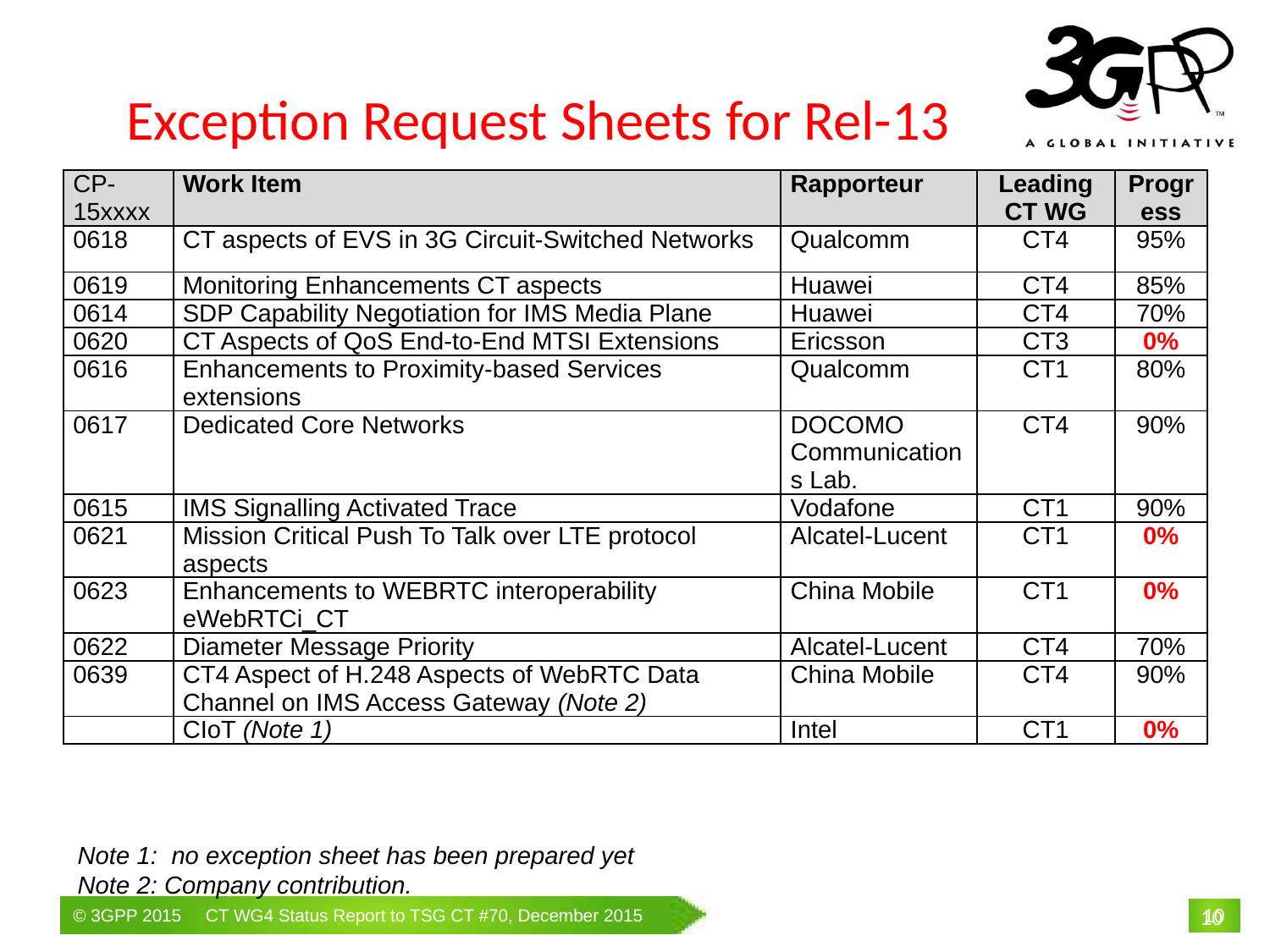

# Exception Request Sheets for Rel-13
| CP-15xxxx | Work Item | Rapporteur | Leading CT WG | Progress |
| --- | --- | --- | --- | --- |
| 0618 | CT aspects of EVS in 3G Circuit-Switched Networks | Qualcomm | CT4 | 95% |
| 0619 | Monitoring Enhancements CT aspects | Huawei | CT4 | 85% |
| 0614 | SDP Capability Negotiation for IMS Media Plane | Huawei | CT4 | 70% |
| 0620 | CT Aspects of QoS End-to-End MTSI Extensions | Ericsson | CT3 | 0% |
| 0616 | Enhancements to Proximity-based Services extensions | Qualcomm | CT1 | 80% |
| 0617 | Dedicated Core Networks | DOCOMO Communications Lab. | CT4 | 90% |
| 0615 | IMS Signalling Activated Trace | Vodafone | CT1 | 90% |
| 0621 | Mission Critical Push To Talk over LTE protocol aspects | Alcatel-Lucent | CT1 | 0% |
| 0623 | Enhancements to WEBRTC interoperability eWebRTCi\_CT | China Mobile | CT1 | 0% |
| 0622 | Diameter Message Priority | Alcatel-Lucent | CT4 | 70% |
| 0639 | CT4 Aspect of H.248 Aspects of WebRTC Data Channel on IMS Access Gateway (Note 2) | China Mobile | CT4 | 90% |
|  | CIoT (Note 1) | Intel | CT1 | 0% |
Note 1:  no exception sheet has been prepared yet
Note 2: Company contribution.
10